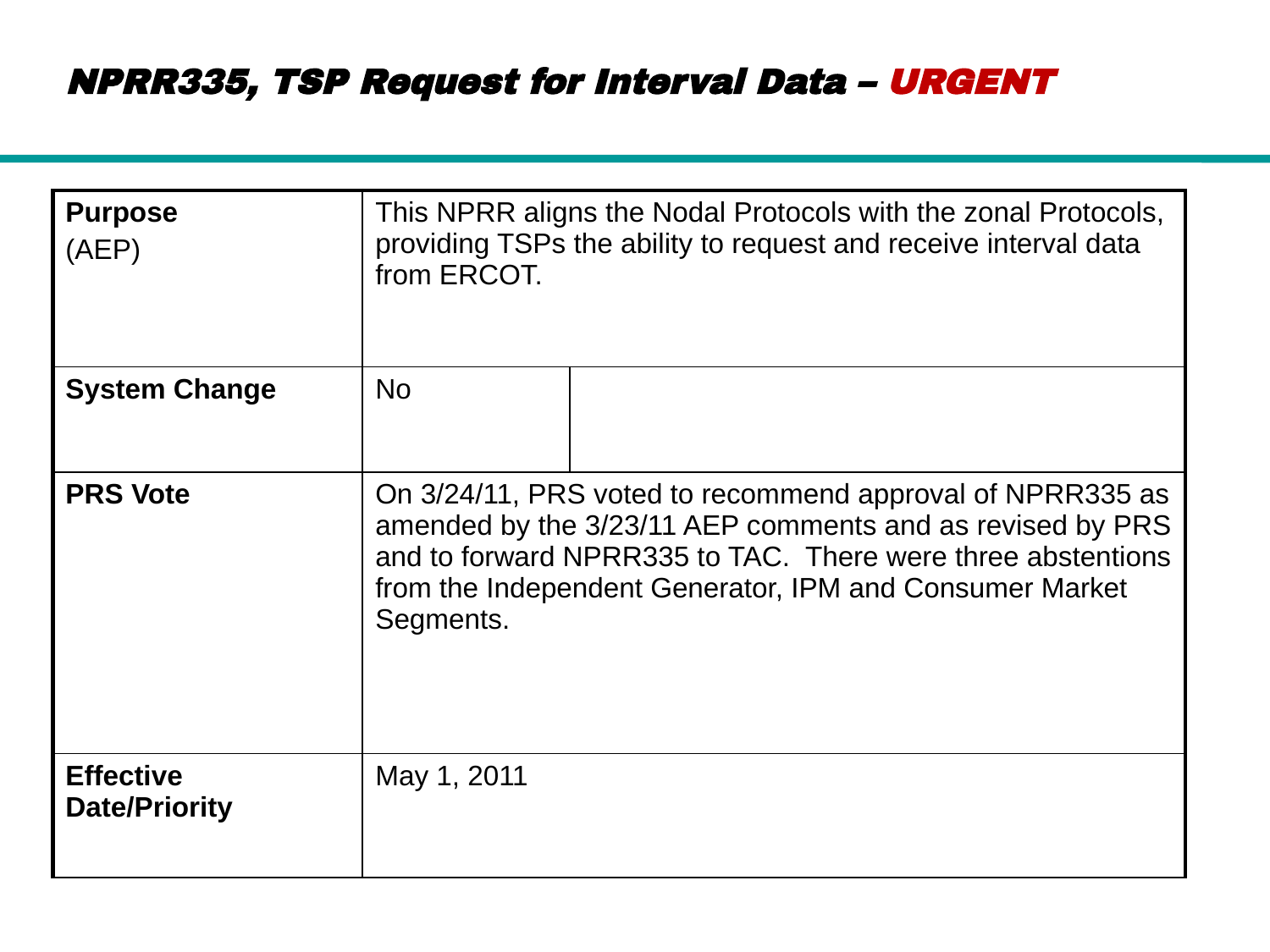

NPRR335, TSP Request for Interval Data – Urgent
| Purpose (AEP) | This NPRR aligns the Nodal Protocols with the zonal Protocols, providing TSPs the ability to request and receive interval data from ERCOT. |  |
| --- | --- | --- |
| System Change | No |  |
| PRS Vote | On 3/24/11, PRS voted to recommend approval of NPRR335 as amended by the 3/23/11 AEP comments and as revised by PRS and to forward NPRR335 to TAC. There were three abstentions from the Independent Generator, IPM and Consumer Market Segments. |  |
| Effective Date/Priority | May 1, 2011 |  |